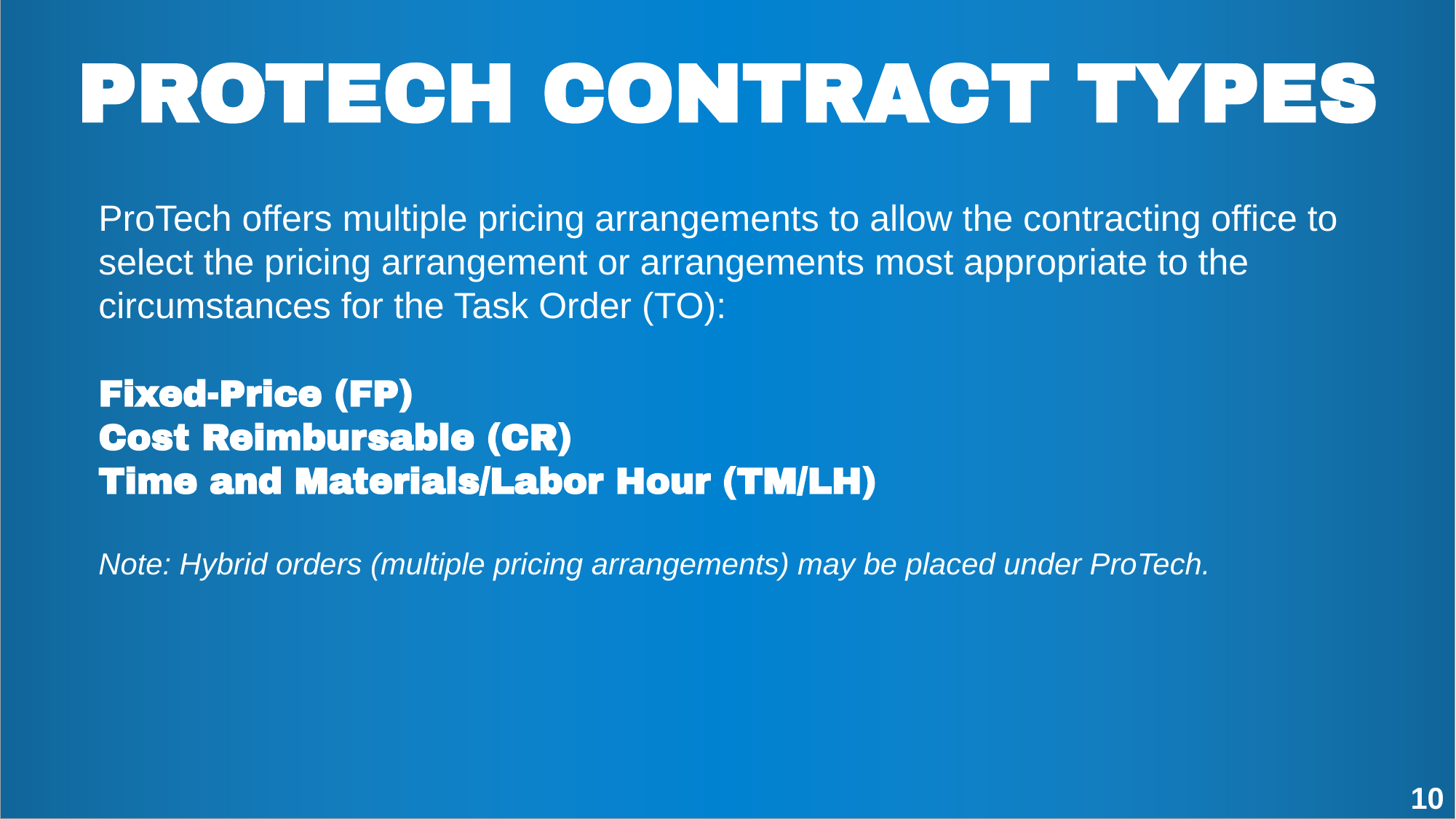

PROTECH CONTRACT TYPES
ProTech offers multiple pricing arrangements to allow the contracting office to select the pricing arrangement or arrangements most appropriate to the circumstances for the Task Order (TO):

Fixed-Price (FP)
Cost Reimbursable (CR)
Time and Materials/Labor Hour (TM/LH)

Note: Hybrid orders (multiple pricing arrangements) may be placed under ProTech.
10